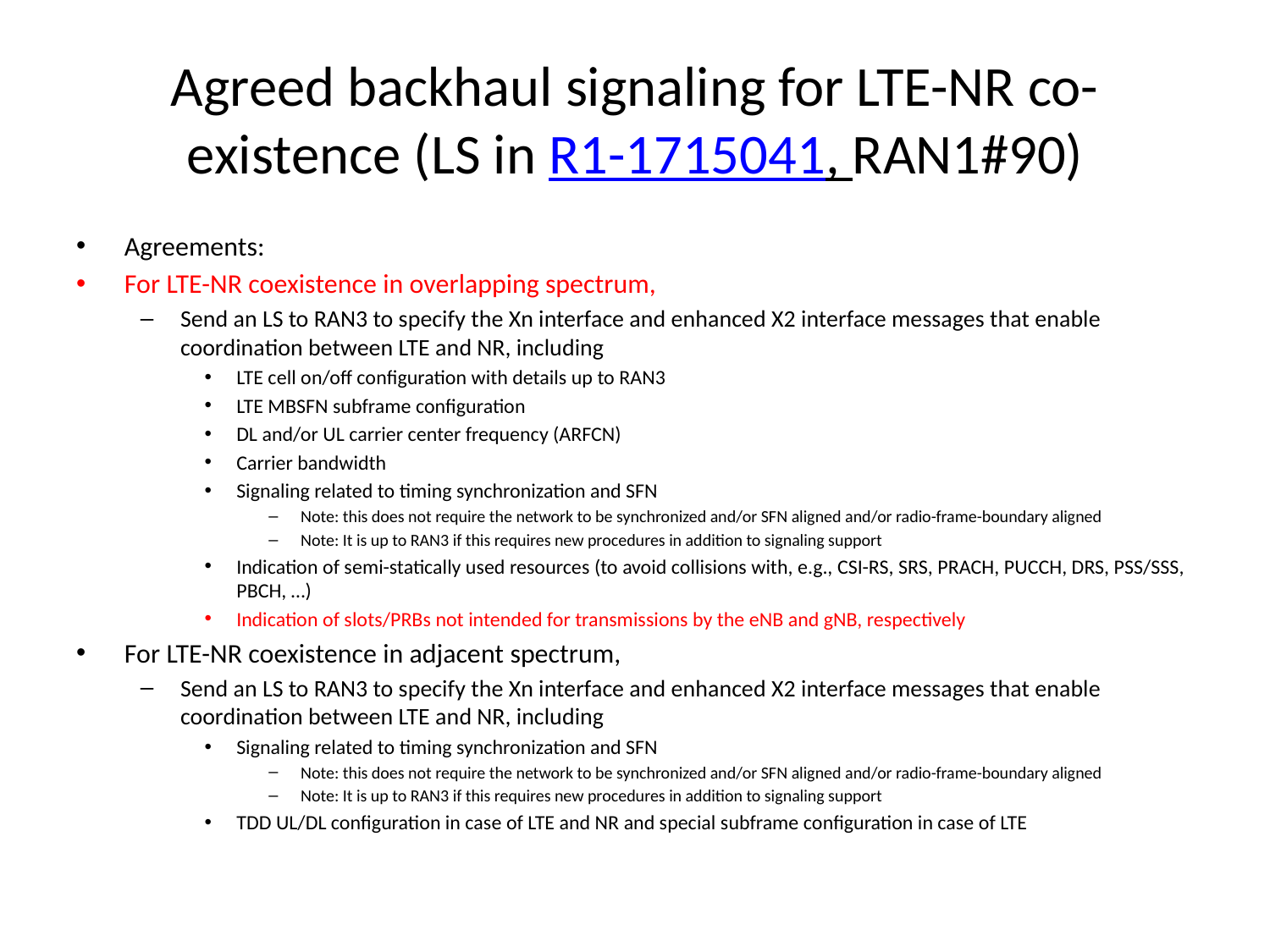

# Agreed backhaul signaling for LTE-NR co-existence (LS in R1-1715041, RAN1#90)
Agreements:
For LTE-NR coexistence in overlapping spectrum,
Send an LS to RAN3 to specify the Xn interface and enhanced X2 interface messages that enable coordination between LTE and NR, including
LTE cell on/off configuration with details up to RAN3
LTE MBSFN subframe configuration
DL and/or UL carrier center frequency (ARFCN)
Carrier bandwidth
Signaling related to timing synchronization and SFN
Note: this does not require the network to be synchronized and/or SFN aligned and/or radio-frame-boundary aligned
Note: It is up to RAN3 if this requires new procedures in addition to signaling support
Indication of semi-statically used resources (to avoid collisions with, e.g., CSI-RS, SRS, PRACH, PUCCH, DRS, PSS/SSS, PBCH, …)
Indication of slots/PRBs not intended for transmissions by the eNB and gNB, respectively
For LTE-NR coexistence in adjacent spectrum,
Send an LS to RAN3 to specify the Xn interface and enhanced X2 interface messages that enable coordination between LTE and NR, including
Signaling related to timing synchronization and SFN
Note: this does not require the network to be synchronized and/or SFN aligned and/or radio-frame-boundary aligned
Note: It is up to RAN3 if this requires new procedures in addition to signaling support
TDD UL/DL configuration in case of LTE and NR and special subframe configuration in case of LTE